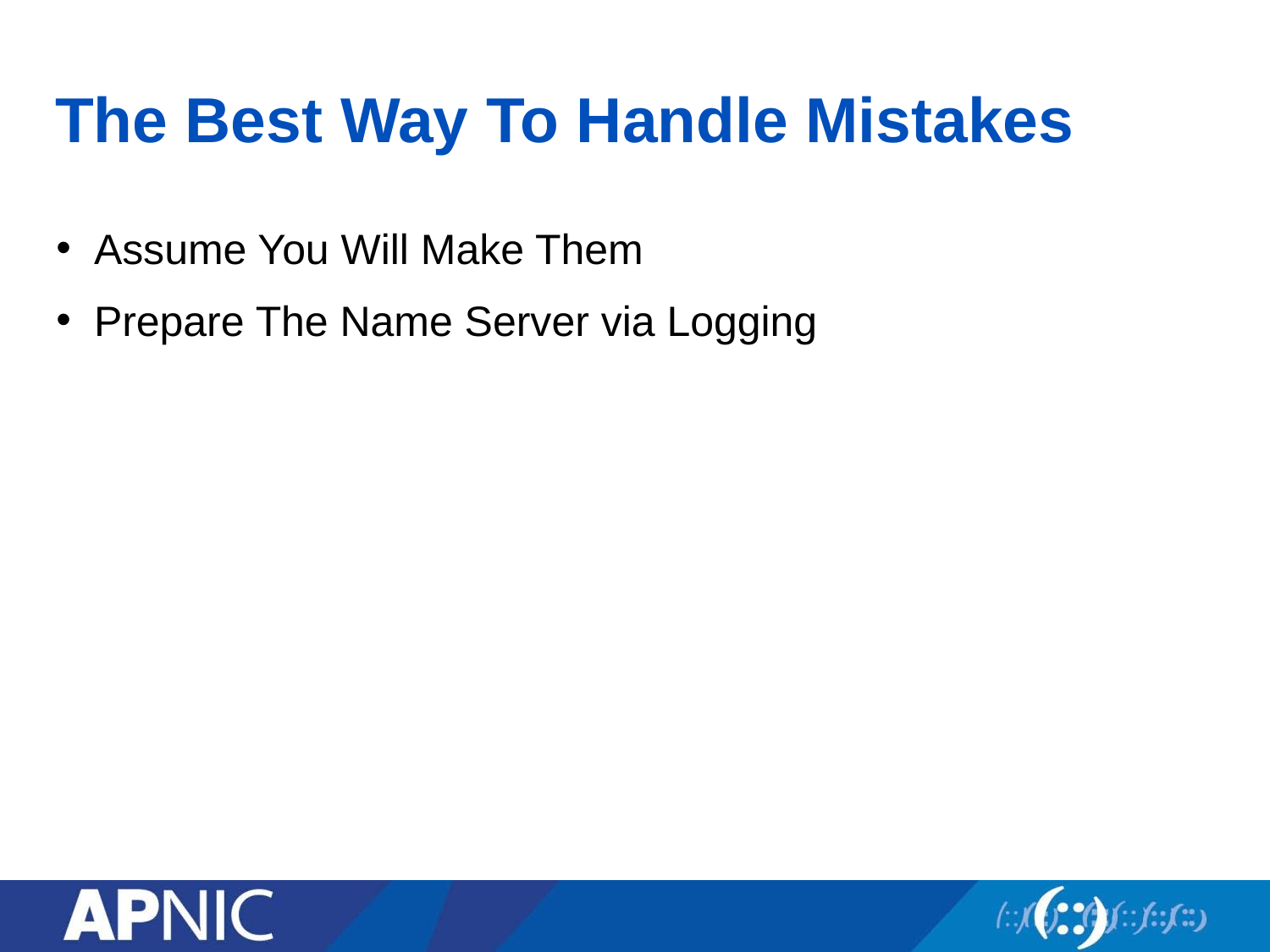

# The Best Way To Handle Mistakes
Assume You Will Make Them
Prepare The Name Server via Logging